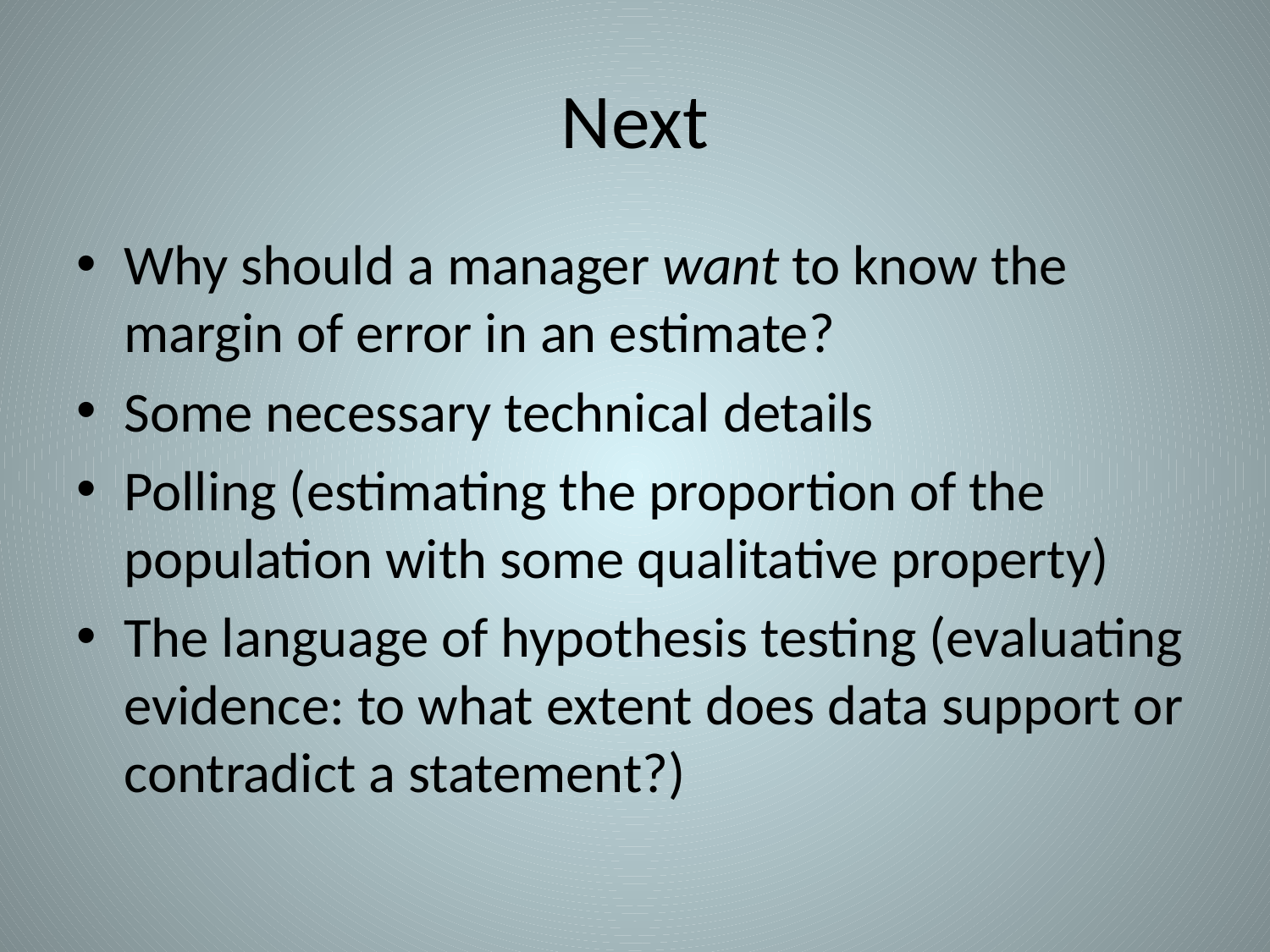

# Next
Why should a manager want to know the margin of error in an estimate?
Some necessary technical details
Polling (estimating the proportion of the population with some qualitative property)
The language of hypothesis testing (evaluating evidence: to what extent does data support or contradict a statement?)